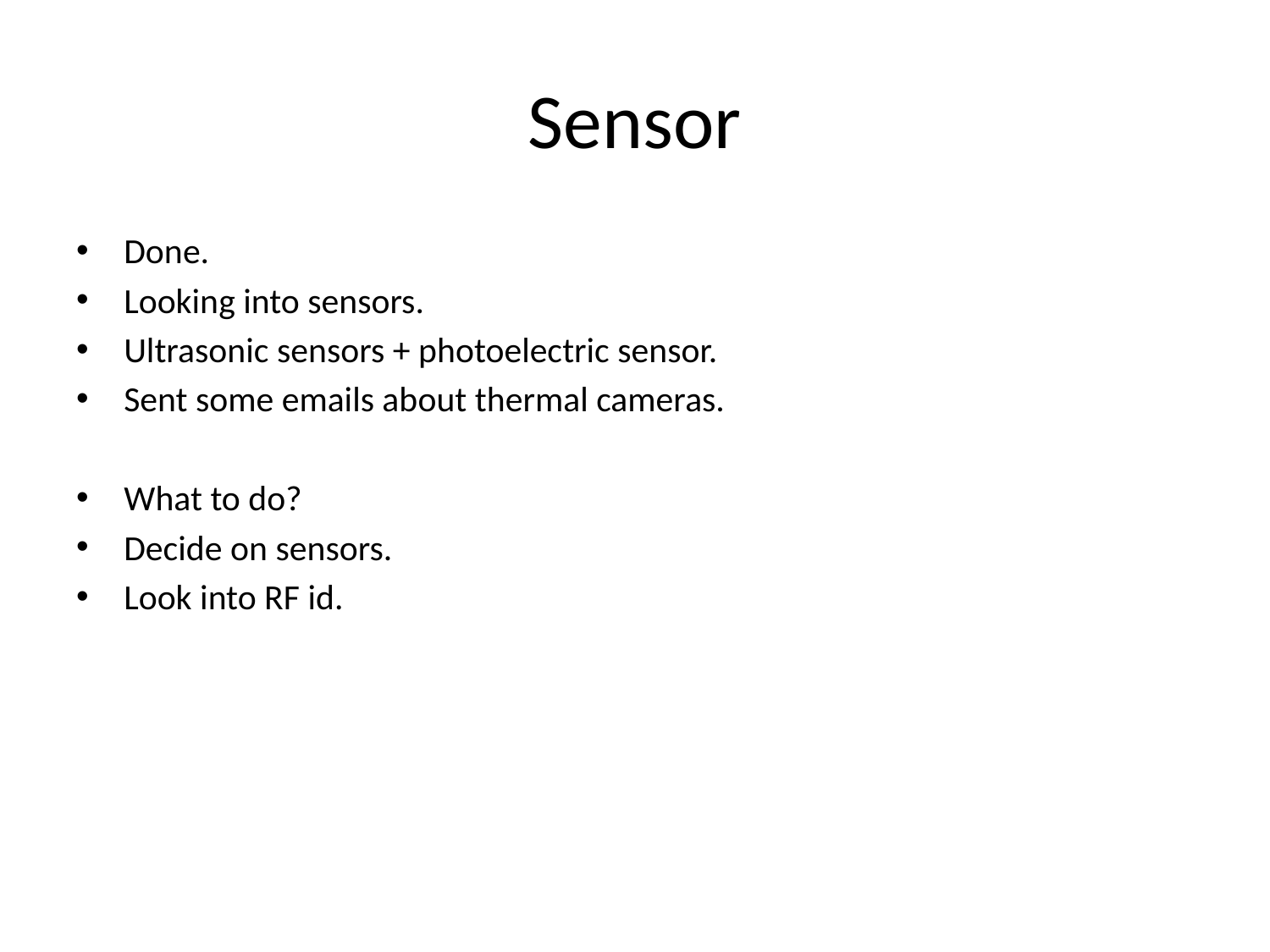

# Sensor
Done.
Looking into sensors.
Ultrasonic sensors + photoelectric sensor.
Sent some emails about thermal cameras.

What to do?
Decide on sensors.
Look into RF id.